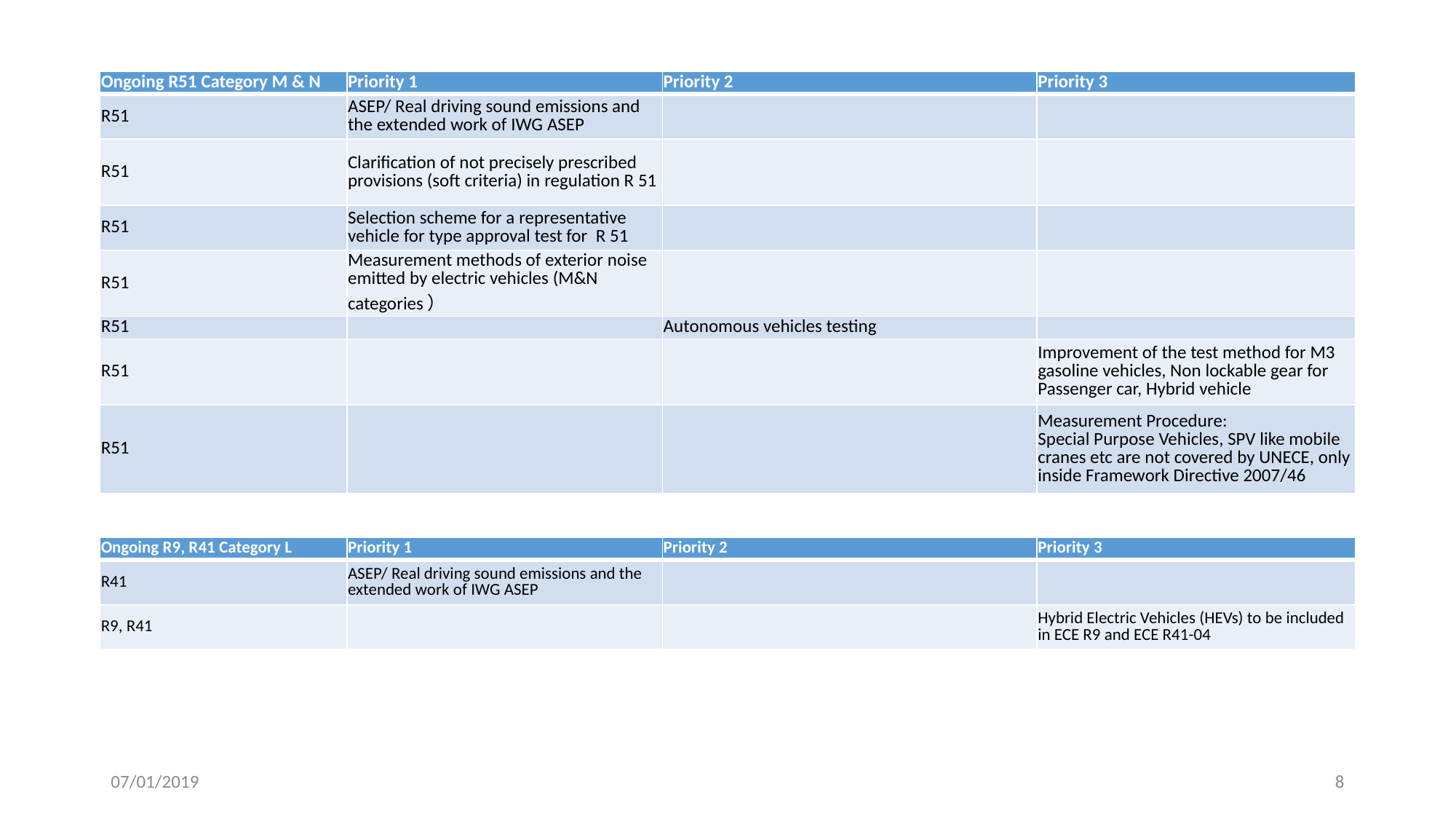

| Ongoing R51 Category M & N | Priority 1 | Priority 2 | Priority 3 |
| --- | --- | --- | --- |
| R51 | ASEP/ Real driving sound emissions and the extended work of IWG ASEP |  |  |
| R51 | Clarification of not precisely prescribed provisions (soft criteria) in regulation R 51 |  |  |
| R51 | Selection scheme for a representative vehicle for type approval test for R 51 |  |  |
| R51 | Measurement methods of exterior noise emitted by electric vehicles (M&N categories） |  |  |
| R51 |  | Autonomous vehicles testing |  |
| R51 |  |  | Improvement of the test method for M3 gasoline vehicles, Non lockable gear for Passenger car, Hybrid vehicle |
| R51 |  |  | Measurement Procedure: Special Purpose Vehicles, SPV like mobile cranes etc are not covered by UNECE, only inside Framework Directive 2007/46 |
| Ongoing R9, R41 Category L | Priority 1 | Priority 2 | Priority 3 |
| --- | --- | --- | --- |
| R41 | ASEP/ Real driving sound emissions and the extended work of IWG ASEP |  |  |
| R9, R41 |  |  | Hybrid Electric Vehicles (HEVs) to be included in ECE R9 and ECE R41-04 |
07/01/2019

8